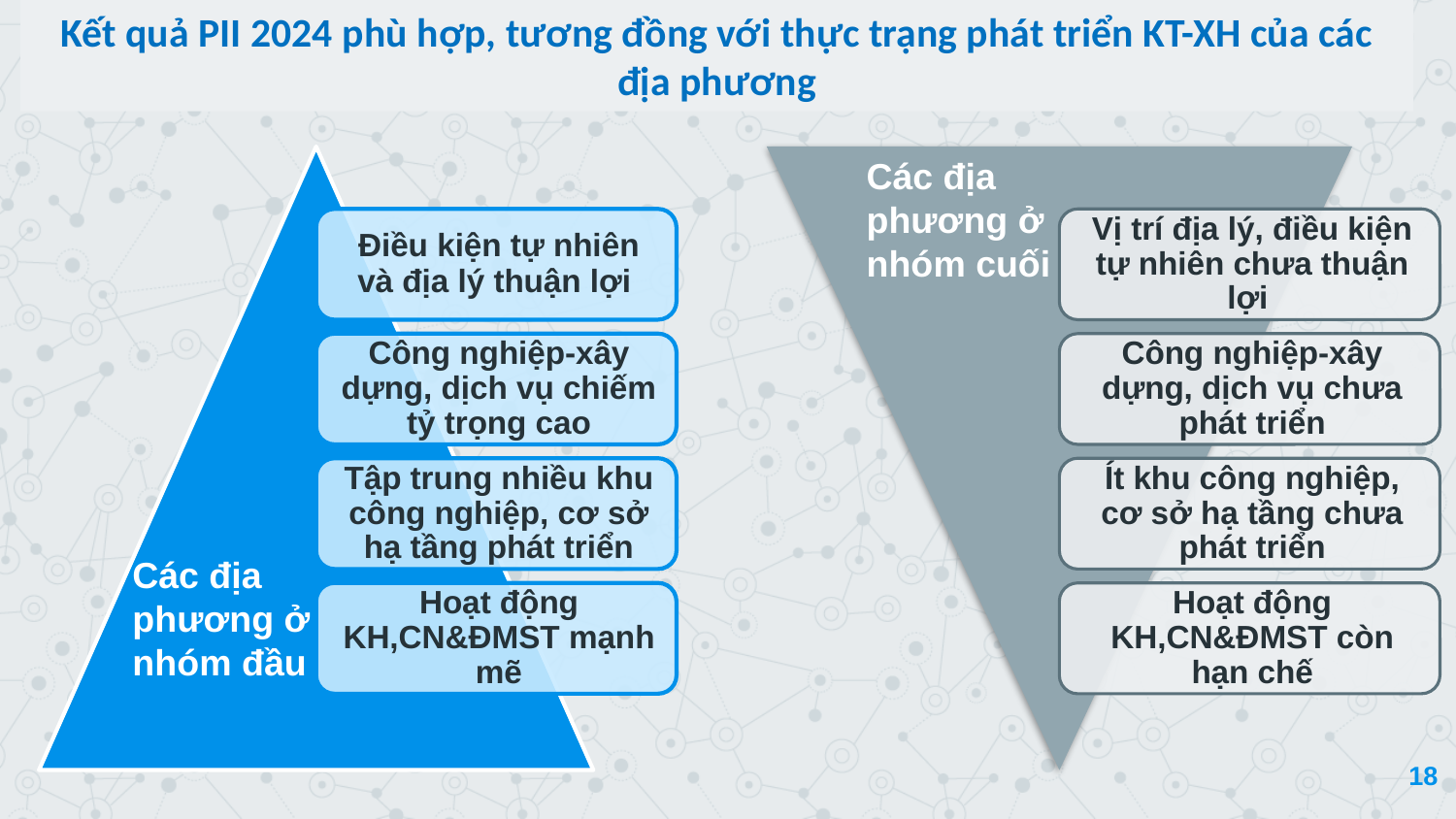

Kết quả PII 2024 phù hợp, tương đồng với thực trạng phát triển KT-XH của các địa phương
Điều kiện tự nhiên và địa lý thuận lợi
Công nghiệp-xây dựng, dịch vụ chiếm tỷ trọng cao
Tập trung nhiều khu công nghiệp, cơ sở hạ tầng phát triển
Hoạt động KH,CN&ĐMST mạnh mẽ
Vị trí địa lý, điều kiện tự nhiên chưa thuận lợi
Công nghiệp-xây dựng, dịch vụ chưa phát triển
Ít khu công nghiệp, cơ sở hạ tầng chưa phát triển
Hoạt động KH,CN&ĐMST còn hạn chế
Các địa phương ở nhóm cuối
Các địa phương ở nhóm đầu
18